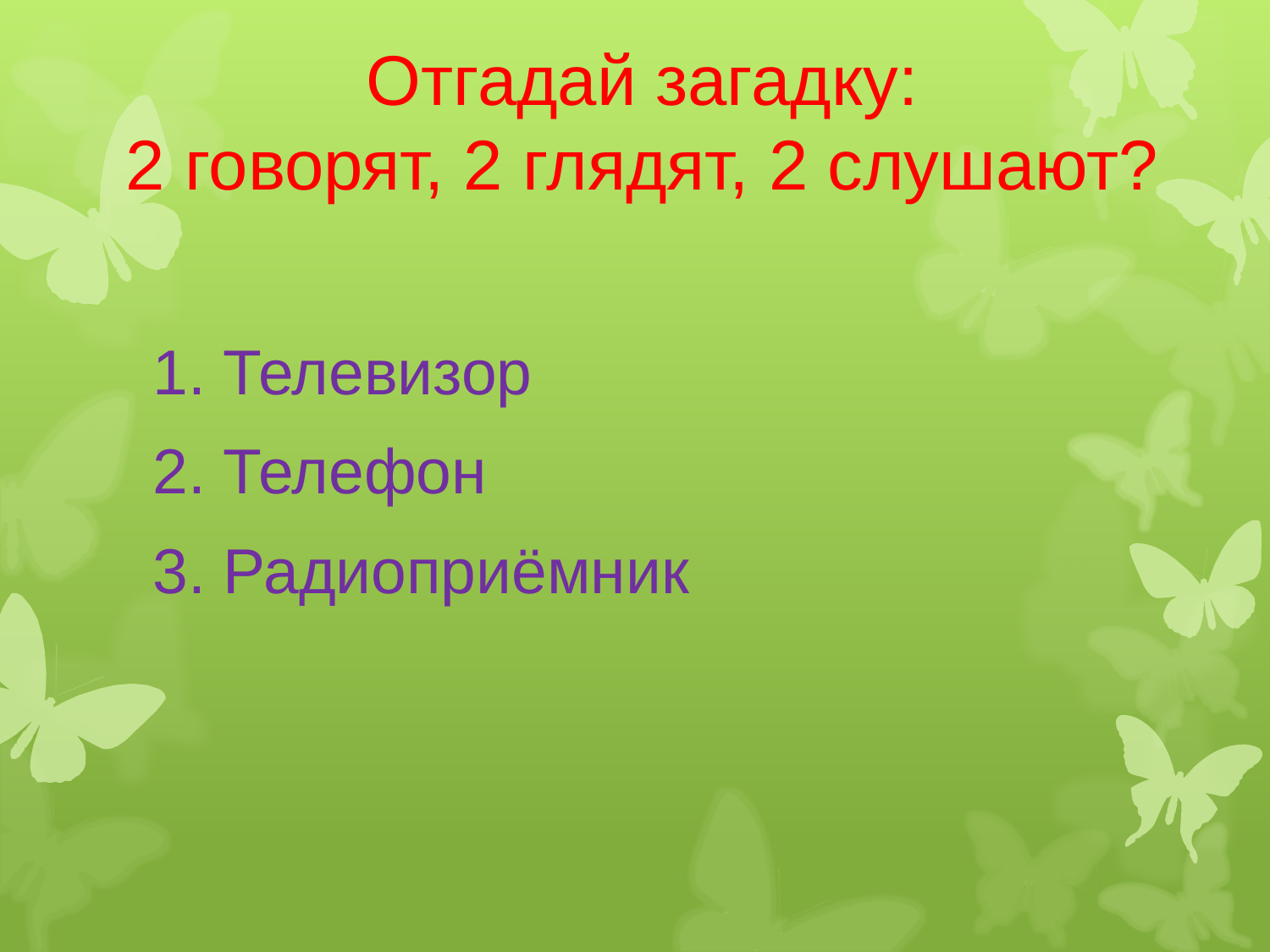

# Отгадай загадку: 2 говорят, 2 глядят, 2 слушают?
1. Телевизор
2. Телефон
3. Радиоприёмник